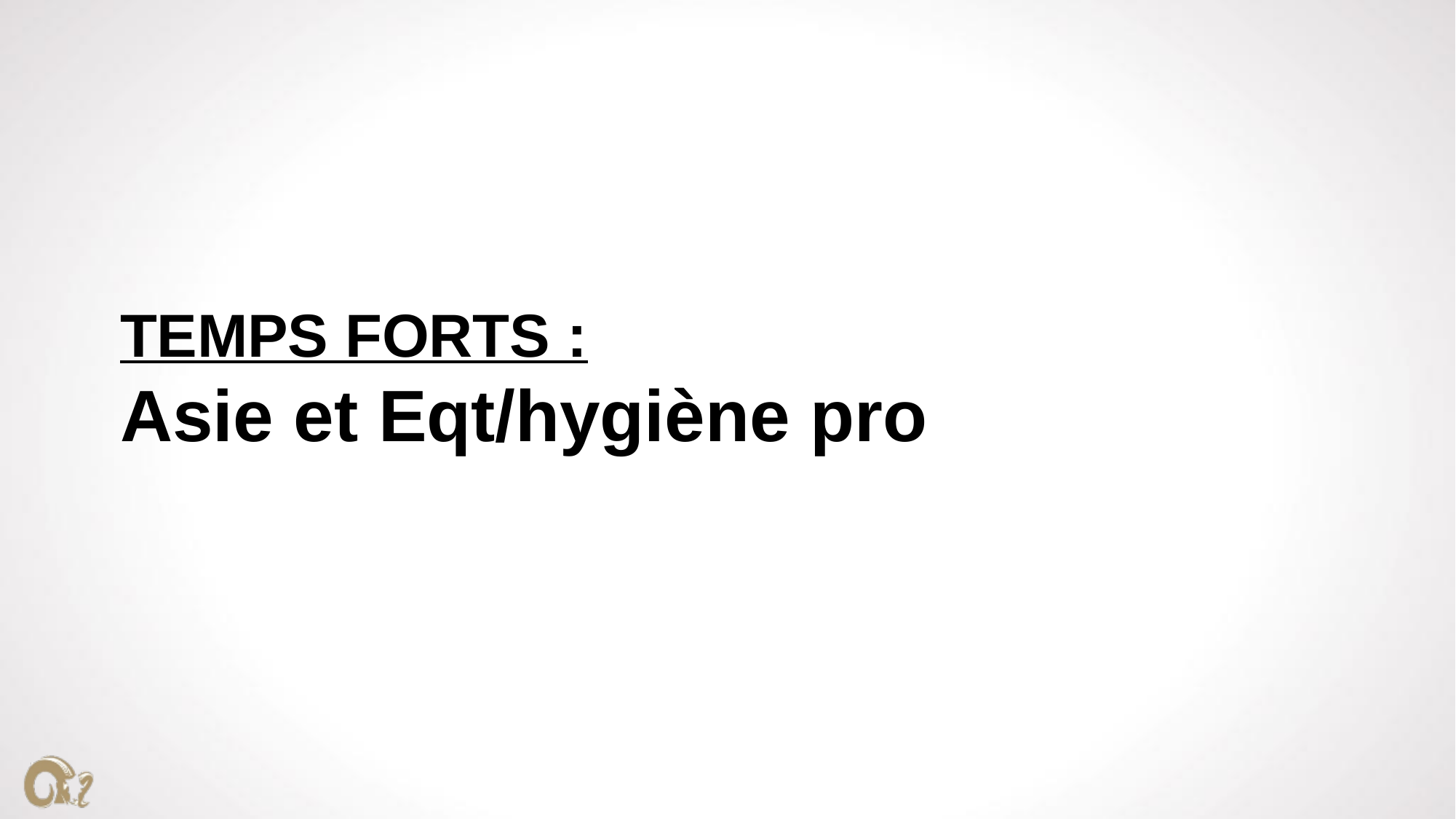

# TEMPS FORTS : Asie et Eqt/hygiène pro